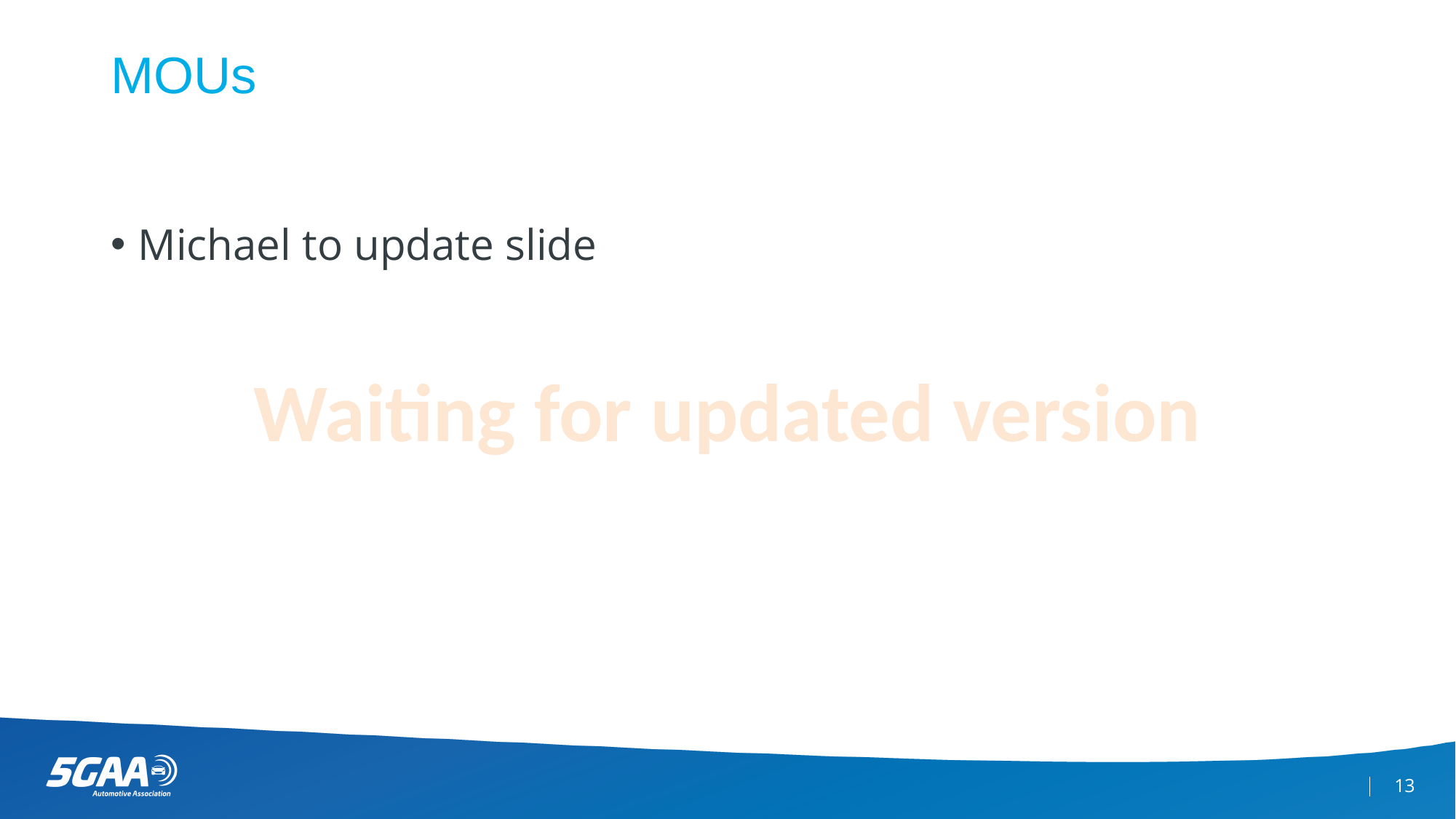

# MOUs
Michael to update slide
Waiting for updated version